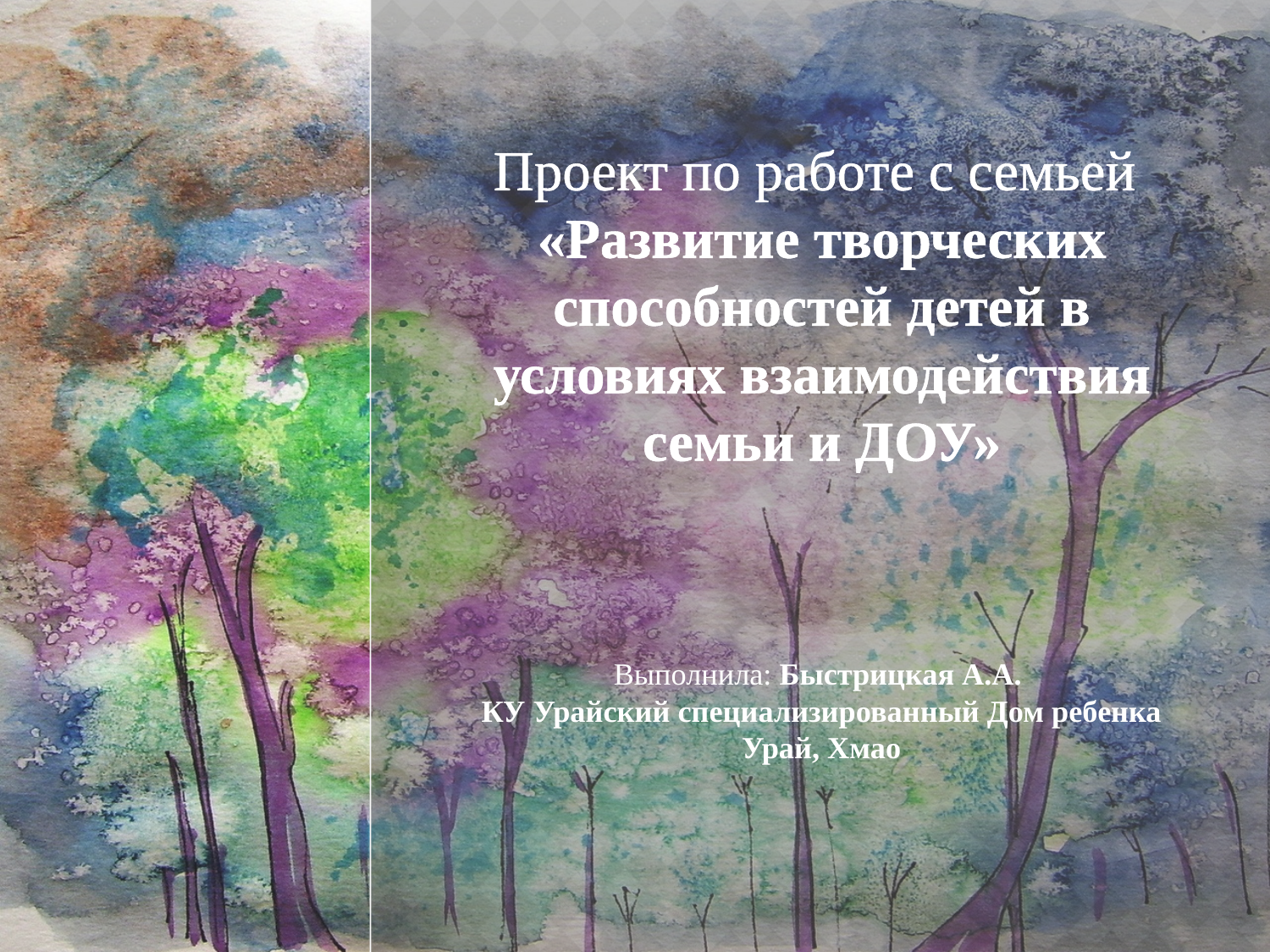

# Проект по работе с семьей «Развитие творческих способностей детей в условиях взаимодействия семьи и ДОУ»
Выполнила: Быстрицкая А.А.
КУ Урайский специализированный Дом ребенка
Урай, Хмао